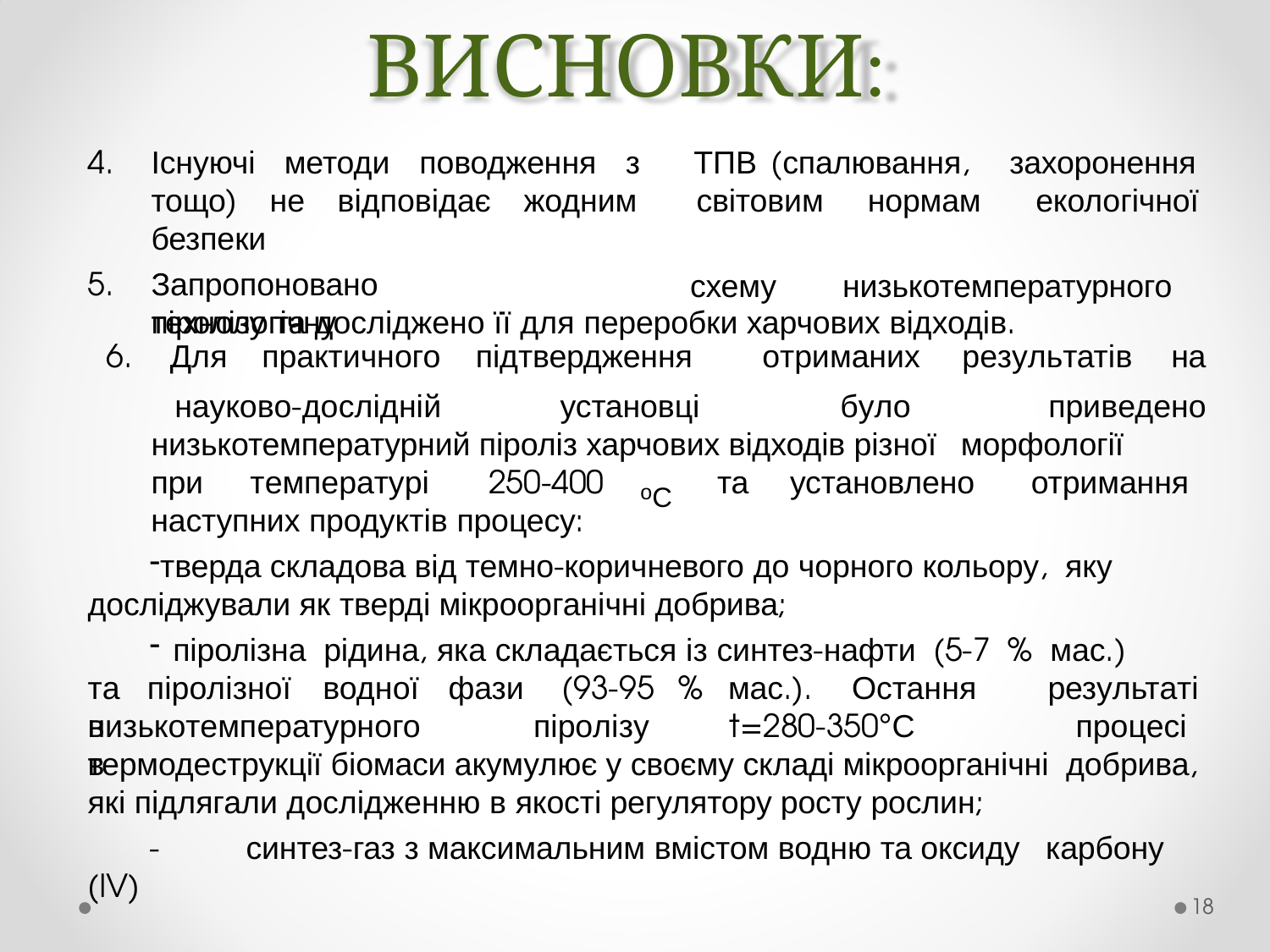

# ВИСНОВКИ:
Існуючі методи поводження з  тощо) не відповідає жодним  безпеки
Запропоновано	технологічну
ТПВ	(спалювання,	захоронення
світовим	нормам	екологічної

схему	низькотемпературного
піролізу та досліджено її для переробки харчових відходів.
| 6. Для практичного | підтвердження | отриманих | результатів на |
| --- | --- | --- | --- |
| науково-дослідній | установці | було | приведено |
низькотемпературний піроліз харчових відходів різної  морфології
оС
при	температурі	250-400
та	установлено	отримання
наступних продуктів процесу:
тверда складова від темно-коричневого до чорного кольору,  яку досліджували як тверді мікроорганічні добрива;
піролізна  рідина, яка складається із синтез-нафти  (5-7  % мас.)
та	піролізної	водної	фази	(93-95	%	мас.).	Остання	в
результаті
процесі
низькотемпературного	піролізу	t=280-350°С	в
термодеструкції біомаси акумулює у своєму складі мікроорганічні  добрива, які підлягали дослідженню в якості регулятору росту рослин;
-	синтез-газ з максимальним вмістом водню та оксиду  карбону
(IV)
18